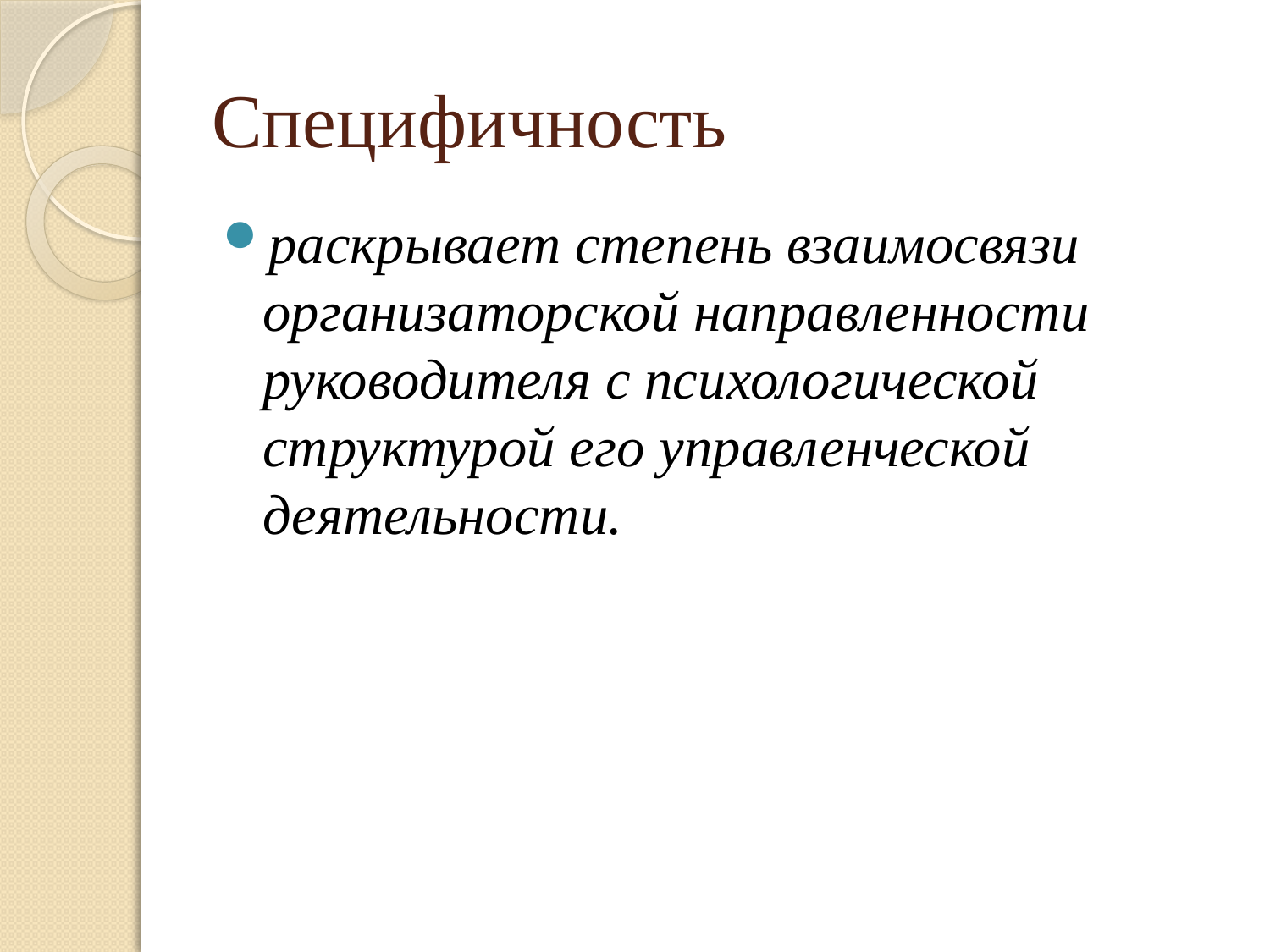

# Специфичность
раскрывает степень взаимосвязи организаторской направленности руководителя с психологической структурой его управленческой деятельности.